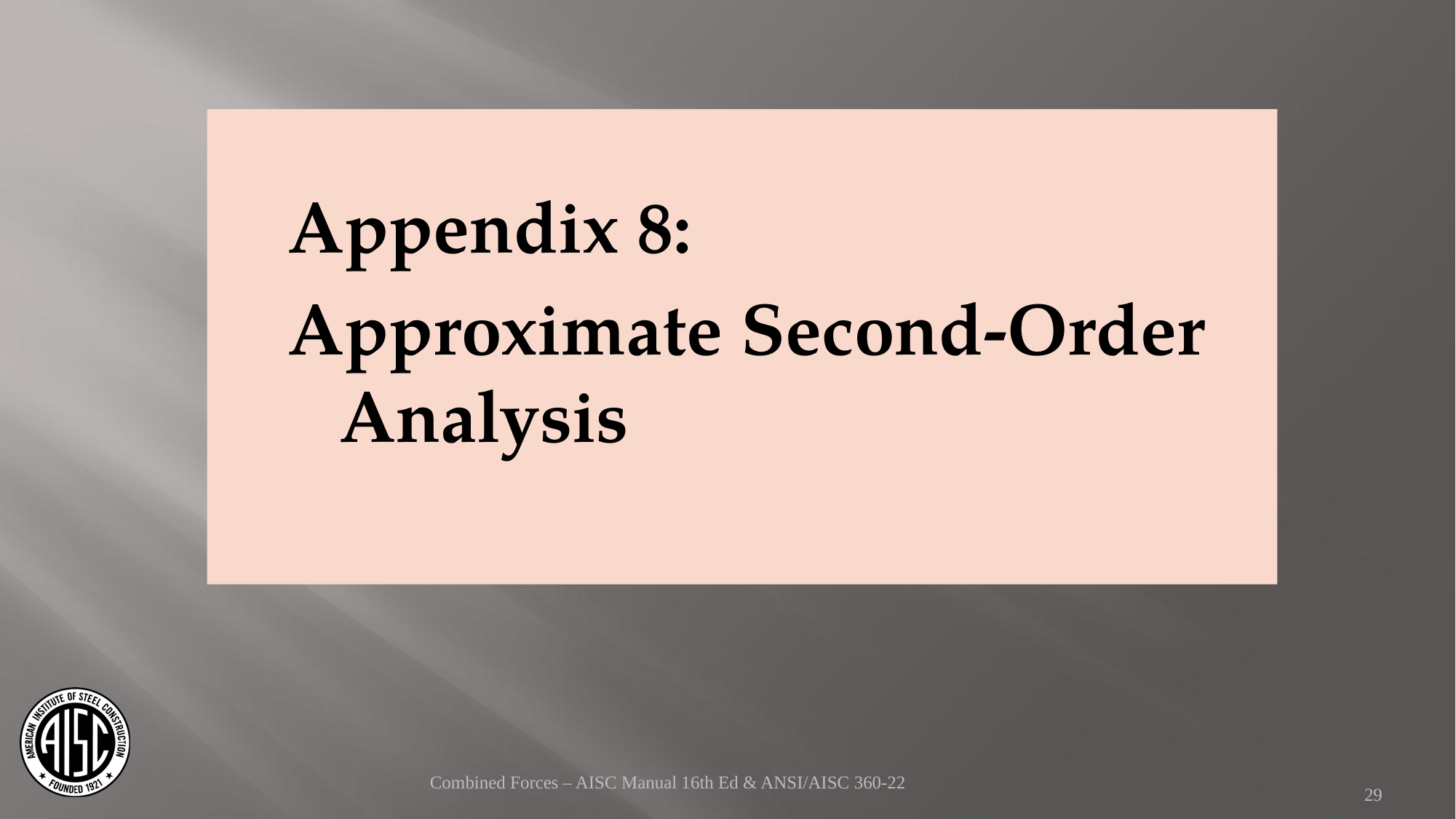

Appendix 8:
Approximate Second-Order     Analysis

Combined Forces – AISC Manual 16th Ed & ANSI/AISC 360-22
29